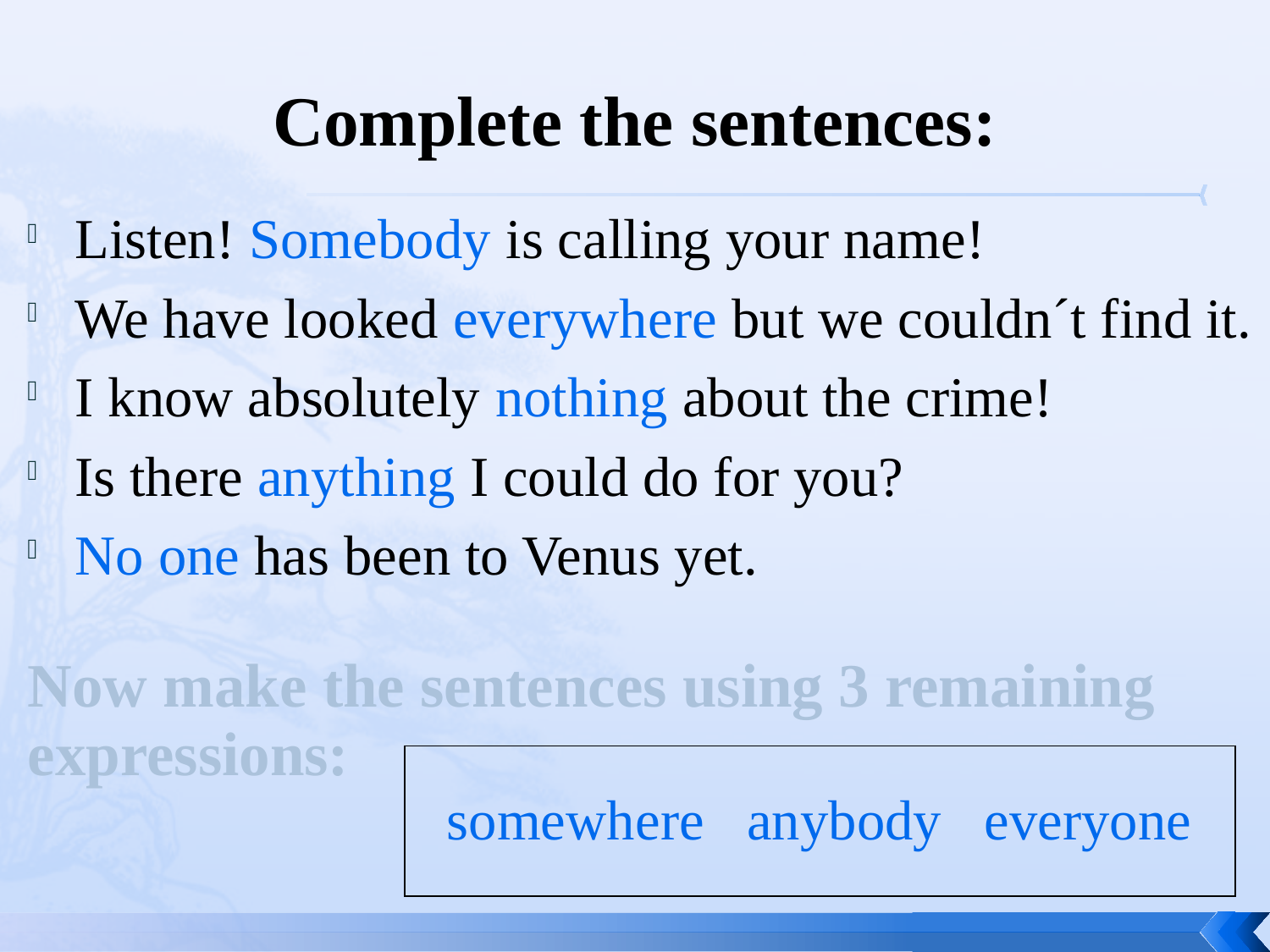

# Complete the sentences:
Listen! Somebody is calling your name!
We have looked everywhere but we couldn´t find it.
I know absolutely nothing about the crime!
Is there anything I could do for you?
No one has been to Venus yet.
| Now make the sentences using 3 remaining expressions: |
| --- |
| somewhere anybody everyone |
| --- |